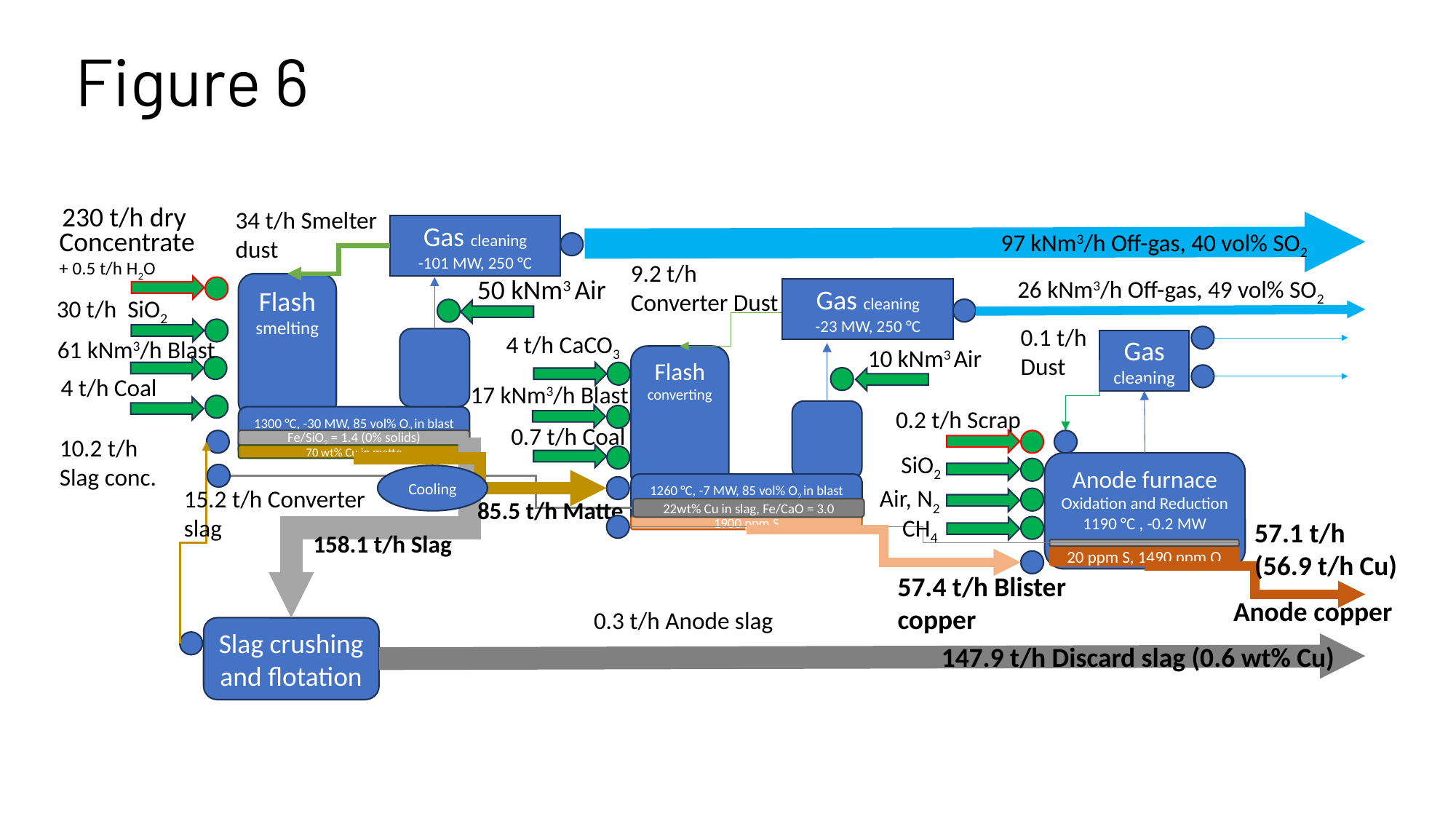

# Figure 6
230 t/h dry
34 t/h Smelter dust
Gas cleaning
-101 MW, 250 °C
Concentrate
+ 0.5 t/h H2O
97 kNm3/h Off-gas, 40 vol% SO2

9.2 t/h Converter Dust
50 kNm3 Air
Flash smelting

30 t/h  SiO2

0.1 t/h Dust

4 t/h CaCO3

61 kNm3/h Blast
Gas cleaning
Flash converting

4 t/h Coal

0.2 t/h Scrap

1300 °C, -30 MW, 85 vol% O2 in blast
10.2 t/h Slag conc.

Fe/SiO2 = 1.4 (0% solids)

SiO2

70 wt% Cu in matte

Anode furnace
Oxidation and Reduction
1190 °C , -0.2 MW

Cooling
1260 °C, -7 MW, 85 vol% O2 in blast

Air, N2
15.2 t/h Converter
slag

85.5 t/h Matte
22wt% Cu in slag, Fe/CaO = 3.0
CH4

1900 ppm S

20 ppm S, 1490 ppm O

57.4 t/h Blister copper
Anode copper
0.3 t/h Anode slag
Slag crushing
and flotation

26 kNm3/h Off-gas, 49 vol% SO2
Gas cleaning
-23 MW, 250 °C
10 kNm3 Air
17 kNm3/h Blast
0.7 t/h Coal
57.1 t/h
(56.9 t/h Cu)
158.1 t/h Slag
147.9 t/h Discard slag (0.6 wt% Cu)